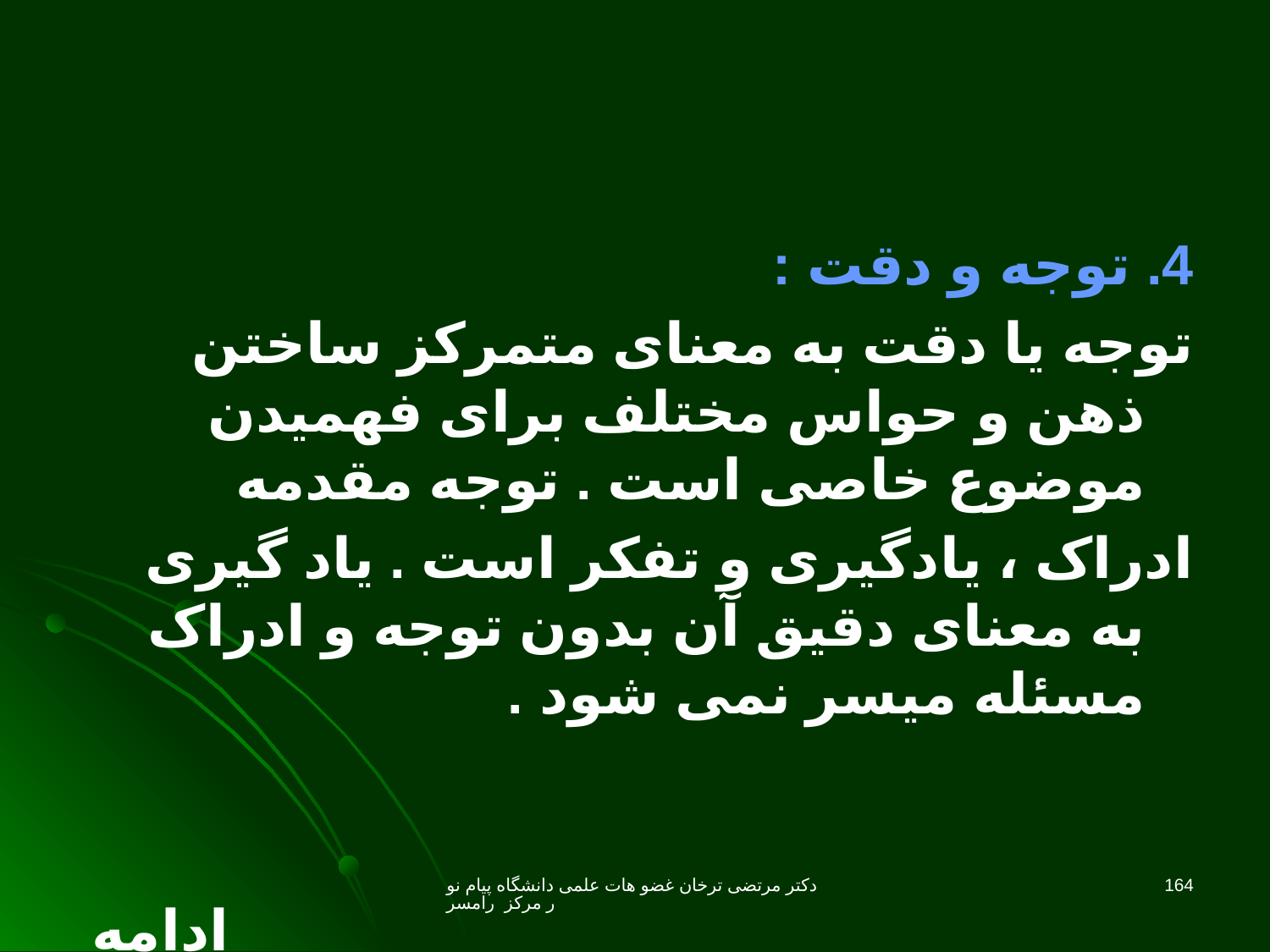

4. توجه و دقت :
توجه یا دقت به معنای متمرکز ساختن ذهن و حواس مختلف برای فهمیدن موضوع خاصی است . توجه مقدمه
ادراک ، یادگیری و تفکر است . یاد گیری به معنای دقیق آن بدون توجه و ادراک مسئله میسر نمی شود .

ادامه
دکتر مرتضی ترخان غضو هات علمی دانشگاه پیام نور مرکز رامسر
164